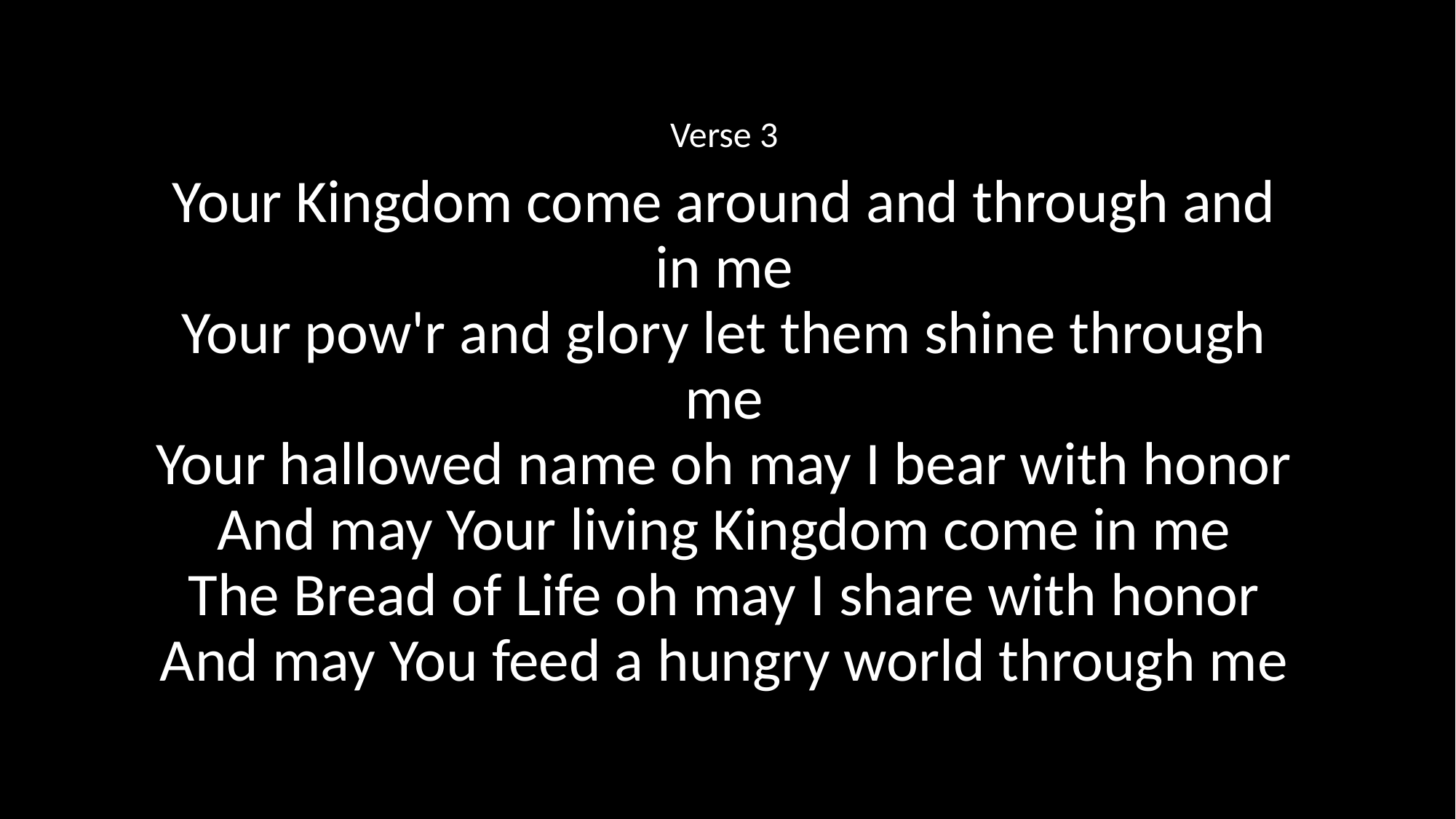

Verse 3
Your Kingdom come around and through and in me
Your pow'r and glory let them shine through me
Your hallowed name oh may I bear with honor
And may Your living Kingdom come in me
The Bread of Life oh may I share with honor
And may You feed a hungry world through me